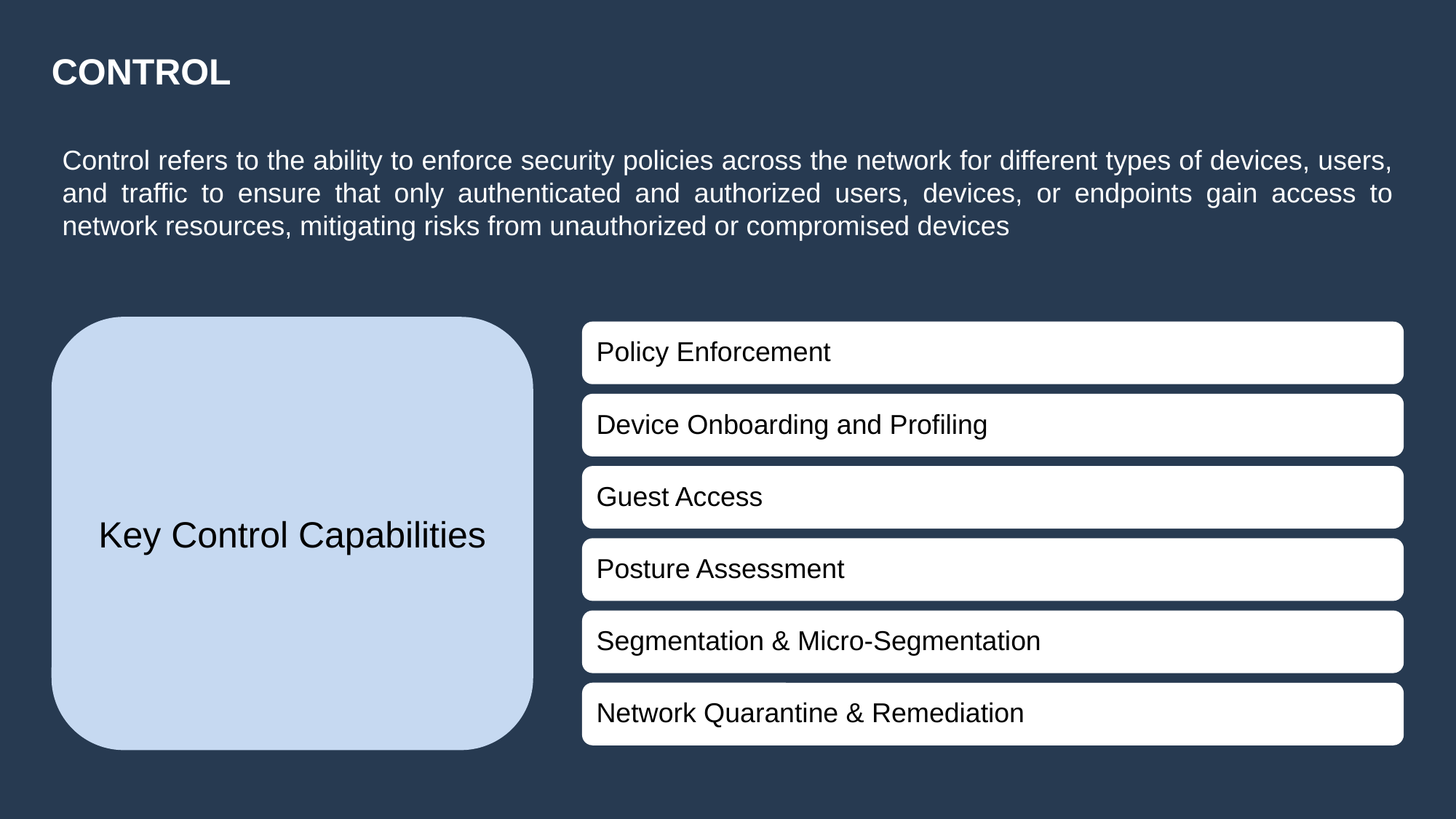

# Control
Control refers to the ability to enforce security policies across the network for different types of devices, users, and traffic to ensure that only authenticated and authorized users, devices, or endpoints gain access to network resources, mitigating risks from unauthorized or compromised devices
Key Control Capabilities
Policy Enforcement
Device Onboarding and Profiling
Guest Access
Posture Assessment
Segmentation & Micro-Segmentation
Network Quarantine & Remediation